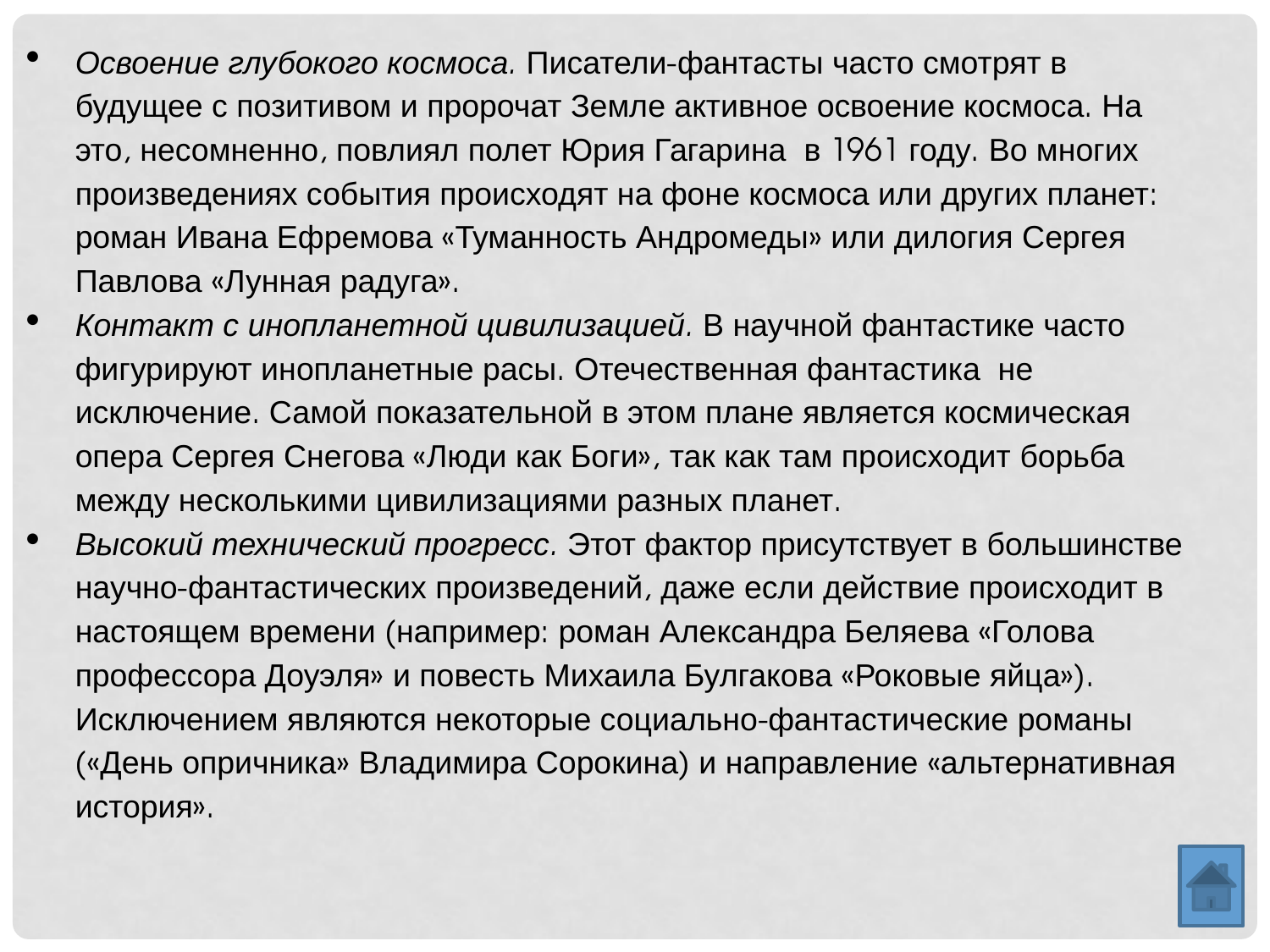

Освоение глубокого космоса. Писатели-фантасты часто смотрят в будущее с позитивом и пророчат Земле активное освоение космоса. На это, несомненно, повлиял полет Юрия Гагарина  в 1961 году. Во многих произведениях события происходят на фоне космоса или других планет: роман Ивана Ефремова «Туманность Андромеды» или дилогия Сергея Павлова «Лунная радуга».
Контакт с инопланетной цивилизацией. В научной фантастике часто фигурируют инопланетные расы. Отечественная фантастика  не исключение. Самой показательной в этом плане является космическая опера Сергея Снегова «Люди как Боги», так как там происходит борьба между несколькими цивилизациями разных планет.
Высокий технический прогресс. Этот фактор присутствует в большинстве научно-фантастических произведений, даже если действие происходит в настоящем времени (например: роман Александра Беляева «Голова профессора Доуэля» и повесть Михаила Булгакова «Роковые яйца»). Исключением являются некоторые социально-фантастические романы («День опричника» Владимира Сорокина) и направление «альтернативная история».